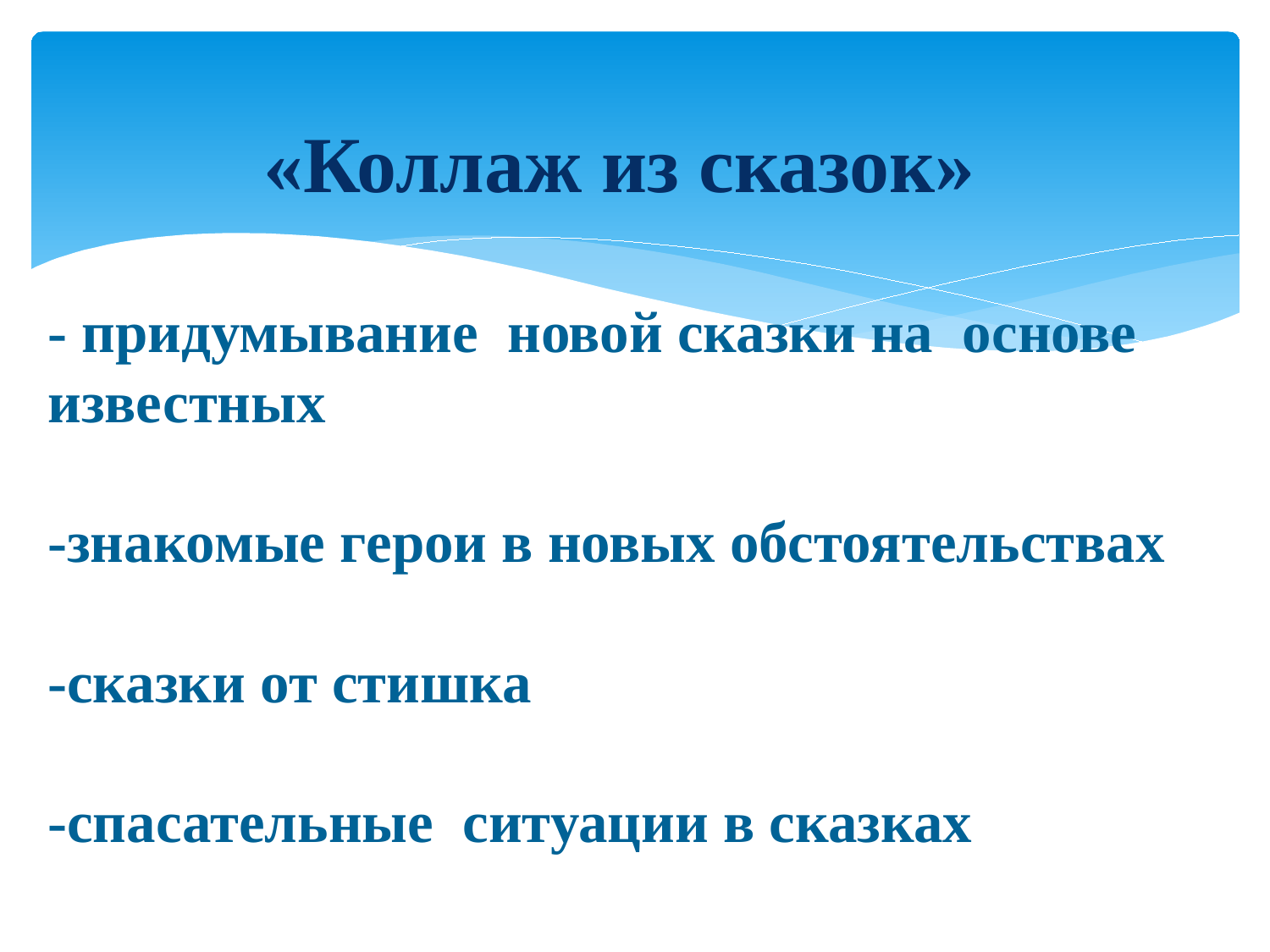

# «Коллаж из сказок» - придумывание  новой сказки на  основе известных -знакомые герои в новых обстоятельствах -сказки от стишка -спасательные  ситуации в сказках